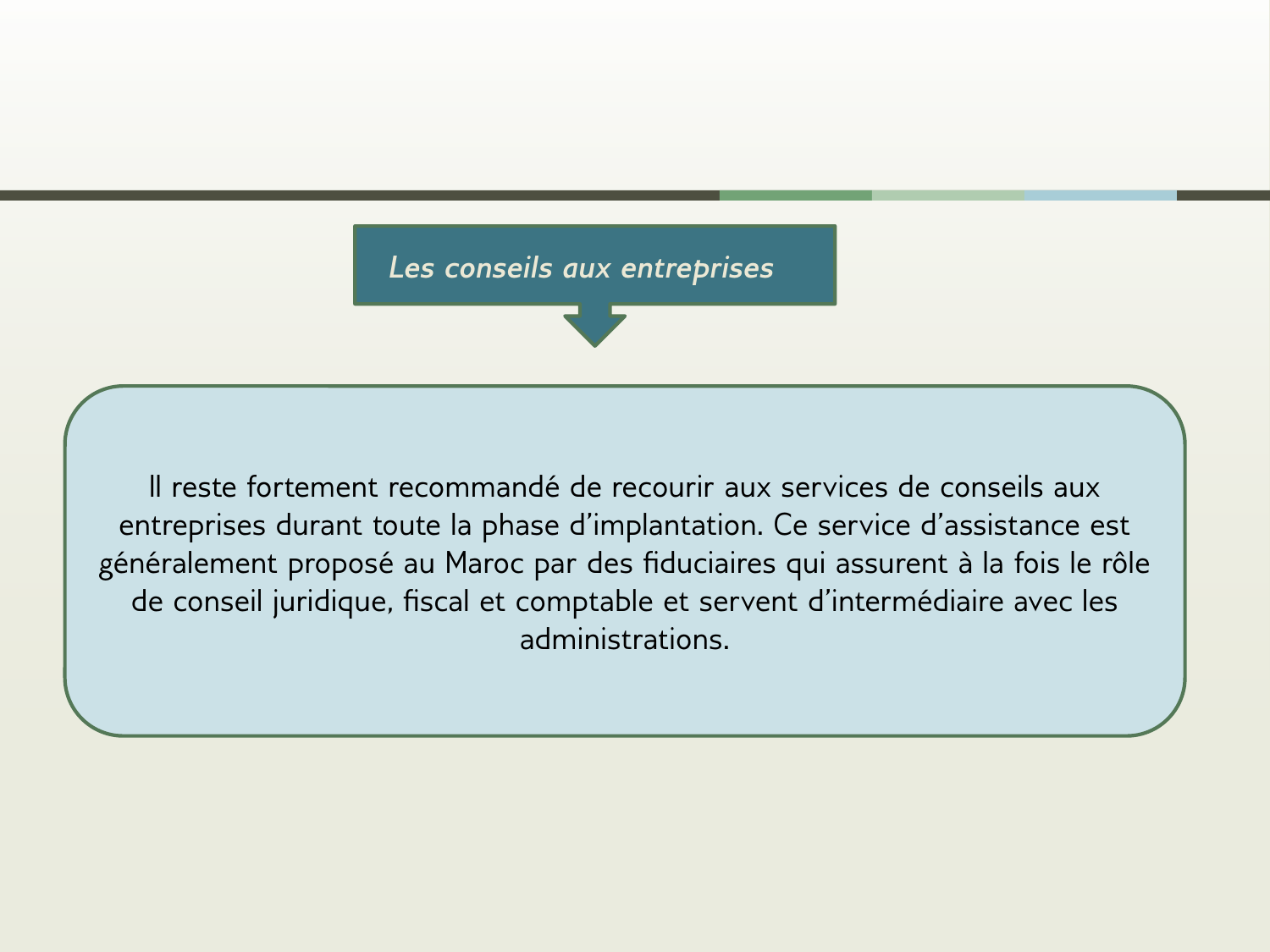

Les conseils aux entreprises
Il reste fortement recommandé de recourir aux services de conseils aux entreprises durant toute la phase d’implantation. Ce service d’assistance est généralement proposé au Maroc par des fiduciaires qui assurent à la fois le rôle de conseil juridique, fiscal et comptable et servent d’intermédiaire avec les administrations.